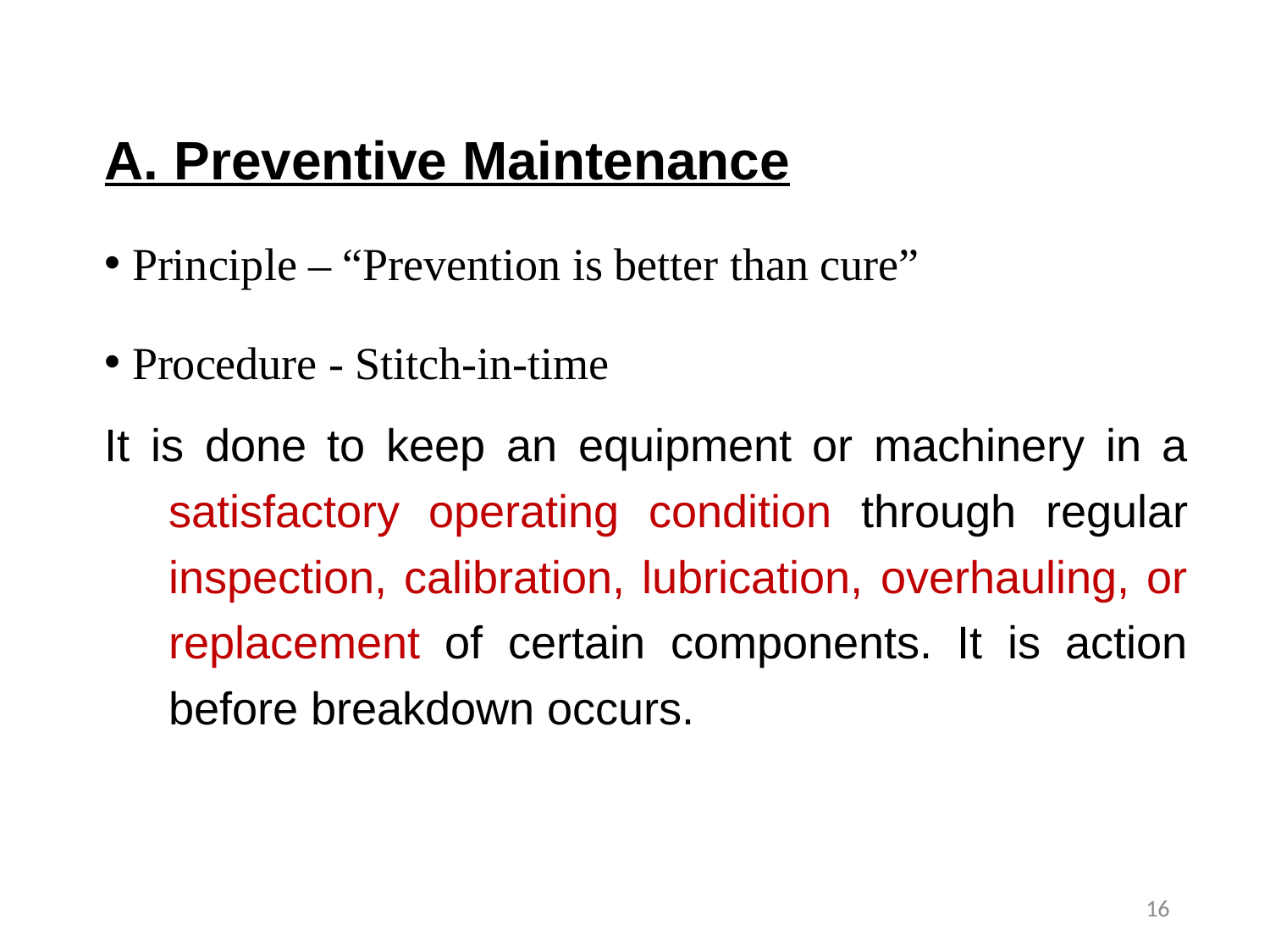

A. Preventive Maintenance
Principle – “Prevention is better than cure”
Procedure - Stitch-in-time
It is done to keep an equipment or machinery in a satisfactory operating condition through regular inspection, calibration, lubrication, overhauling, or replacement of certain components. It is action before breakdown occurs.

16